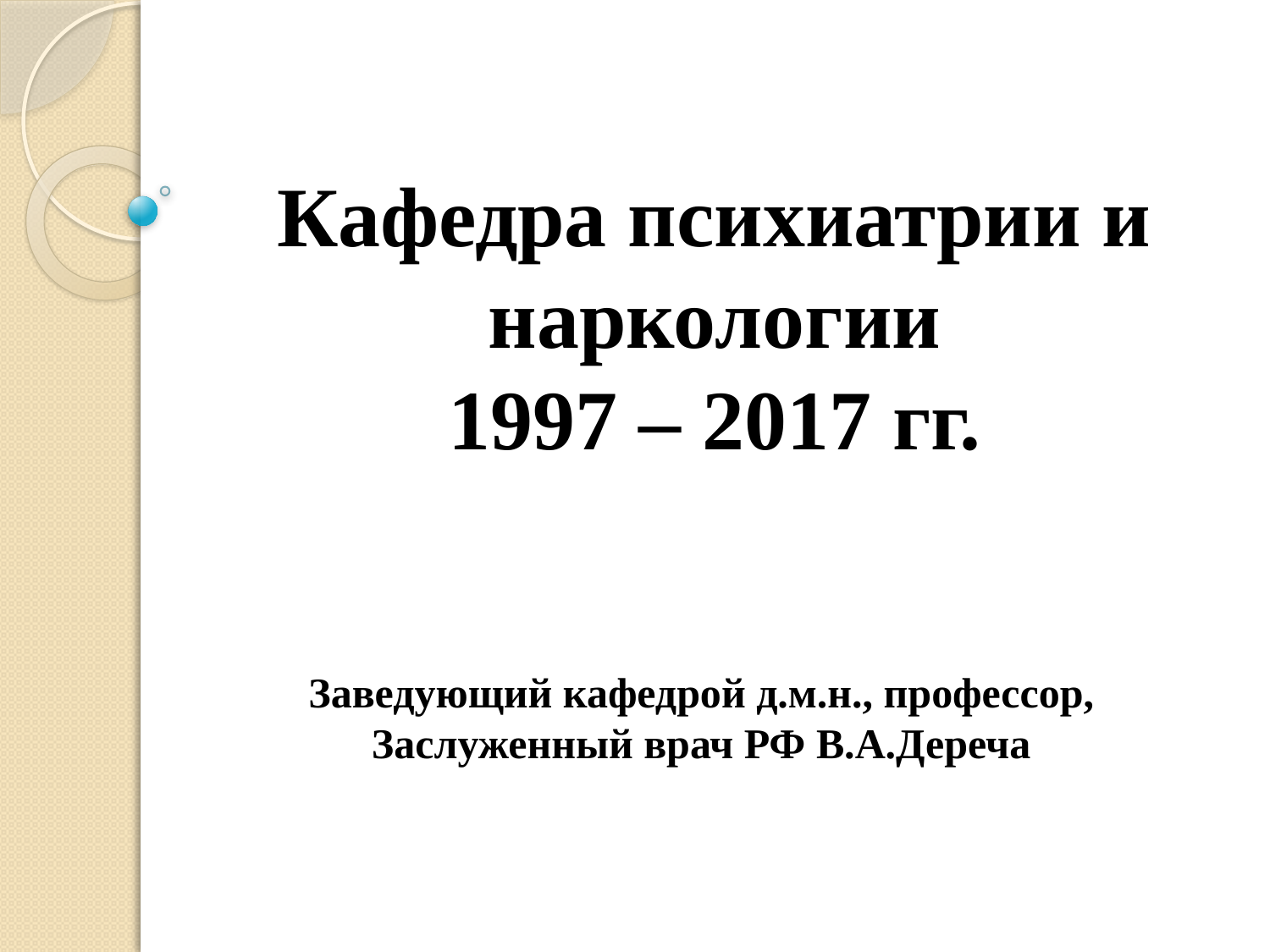

# Кафедра психиатрии и наркологии 1997 – 2017 гг.
Заведующий кафедрой д.м.н., профессор, Заслуженный врач РФ В.А.Дереча